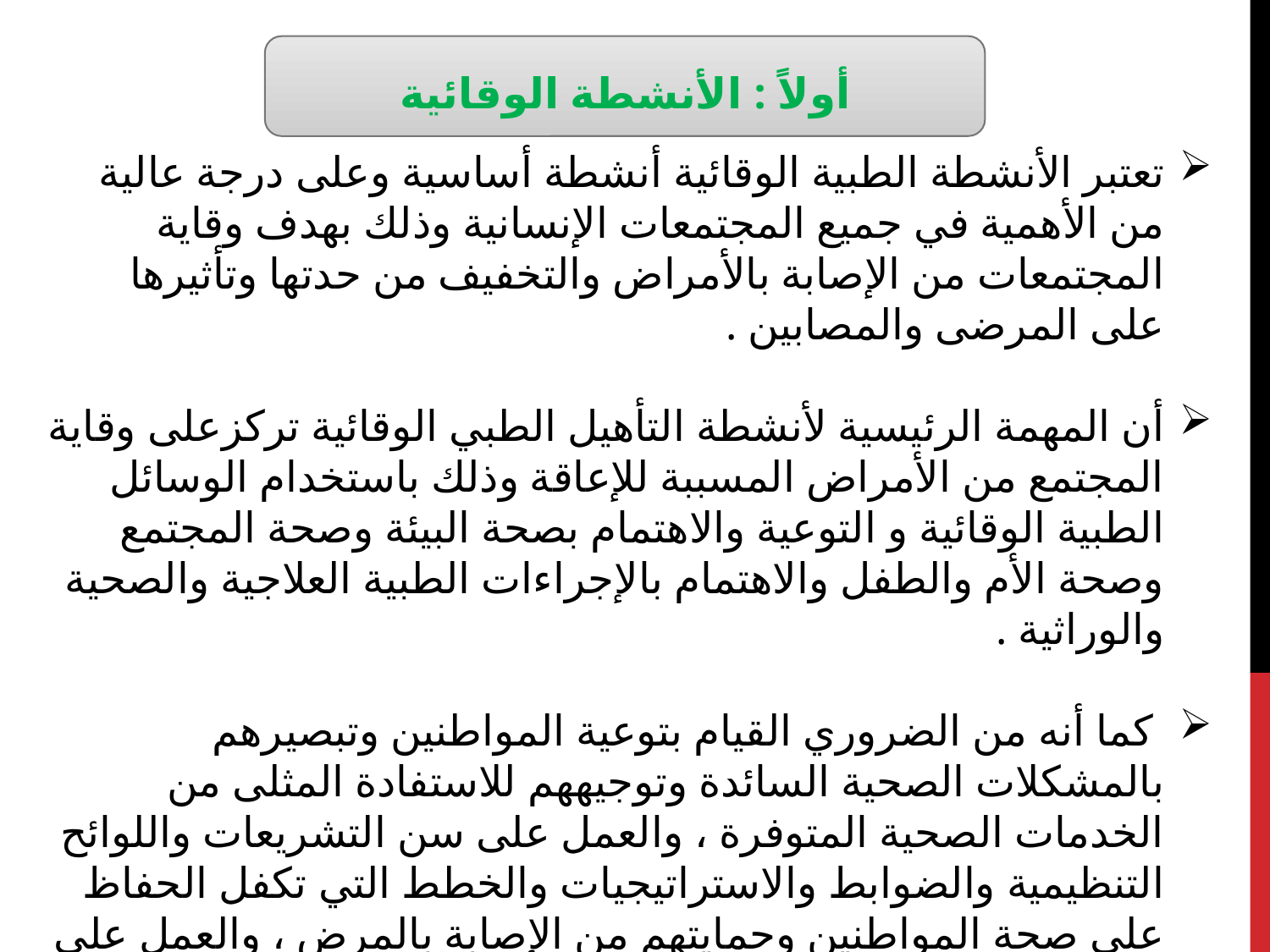

أولاً : الأنشطة الوقائية
تعتبر الأنشطة الطبية الوقائية أنشطة أساسية وعلى درجة عالية من الأهمية في جميع المجتمعات الإنسانية وذلك بهدف وقاية المجتمعات من الإصابة بالأمراض والتخفيف من حدتها وتأثيرها على المرضى والمصابين .

أن المهمة الرئيسية لأنشطة التأهيل الطبي الوقائية تركزعلى وقاية المجتمع من الأمراض المسببة للإعاقة وذلك باستخدام الوسائل الطبية الوقائية و التوعية والاهتمام بصحة البيئة وصحة المجتمع وصحة الأم والطفل والاهتمام بالإجراءات الطبية العلاجية والصحية والوراثية .

 كما أنه من الضروري القيام بتوعية المواطنين وتبصيرهم بالمشكلات الصحية السائدة وتوجيههم للاستفادة المثلى من الخدمات الصحية المتوفرة ، والعمل على سن التشريعات واللوائح التنظيمية والضوابط والاستراتيجيات والخطط التي تكفل الحفاظ على صحة المواطنين وحمايتهم من الإصابة بالمرض ، والعمل على توزيع شبكة خدمات الرعاية الصحية وعى جميع المناطق الجغرافية لتصل إلى جميع المواطنين في مواقعهم .